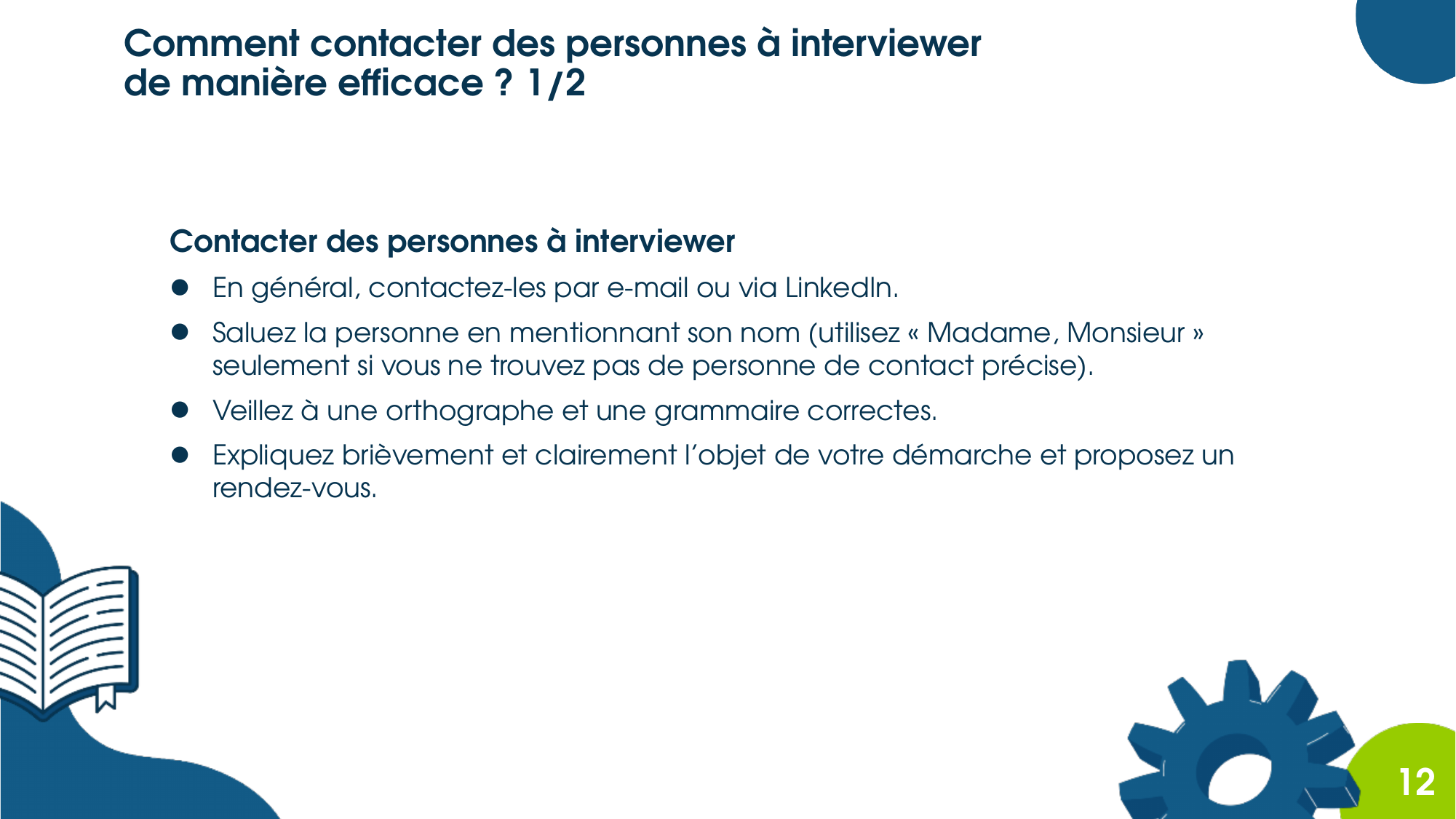

Comment contacter des personnes à interviewer
de manière efficace ? 1/2
Contacter des personnes à interviewer
En général, contactez-les par e-mail ou via LinkedIn.
Saluez la personne en mentionnant son nom (utilisez « Madame, Monsieur » seulement si vous ne trouvez pas de personne de contact précise).
Veillez à une orthographe et une grammaire correctes.
Expliquez brièvement et clairement l’objet de votre démarche et proposez un rendez-vous.
12